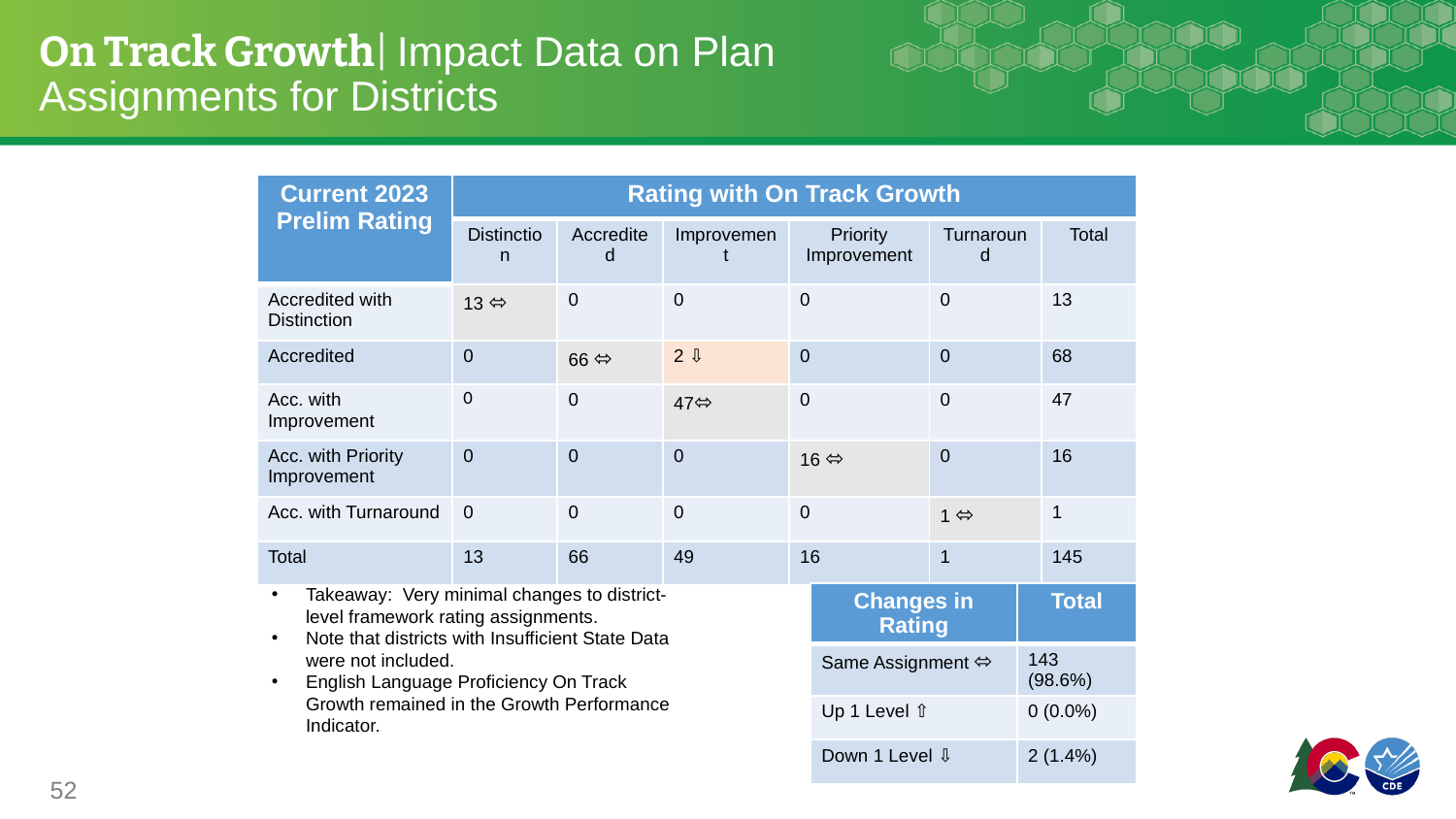

# On Track Growth| Impact Data on Plan Assignments for Districts
| Current 2023 Prelim Rating | Rating with On Track Growth |  |  |  |  |  |
| --- | --- | --- | --- | --- | --- | --- |
|  | Distinction | Accredited | Improvement | Priority Improvement | Turnaround | Total |
| Accredited with Distinction | 13 ⬄ | 0 | 0 | 0 | 0 | 13 |
| Accredited | 0 | 66 ⬄ | 2 ⇩ | 0 | 0 | 68 |
| Acc. with Improvement | 0 | 0 | 47⬄ | 0 | 0 | 47 |
| Acc. with Priority Improvement | 0 | 0 | 0 | 16 ⬄ | 0 | 16 |
| Acc. with Turnaround | 0 | 0 | 0 | 0 | 1 ⬄ | 1 |
| Total | 13 | 66 | 49 | 16 | 1 | 145 |
Takeaway:  Very minimal changes to district-level framework rating assignments.
Note that districts with Insufficient State Data were not included.
English Language Proficiency On Track Growth remained in the Growth Performance Indicator.
| Changes in Rating | Total |
| --- | --- |
| Same Assignment ⬄ | 143 (98.6%) |
| Up 1 Level ⇧ | 0 (0.0%) |
| Down 1 Level ⇩ | 2 (1.4%) |
52